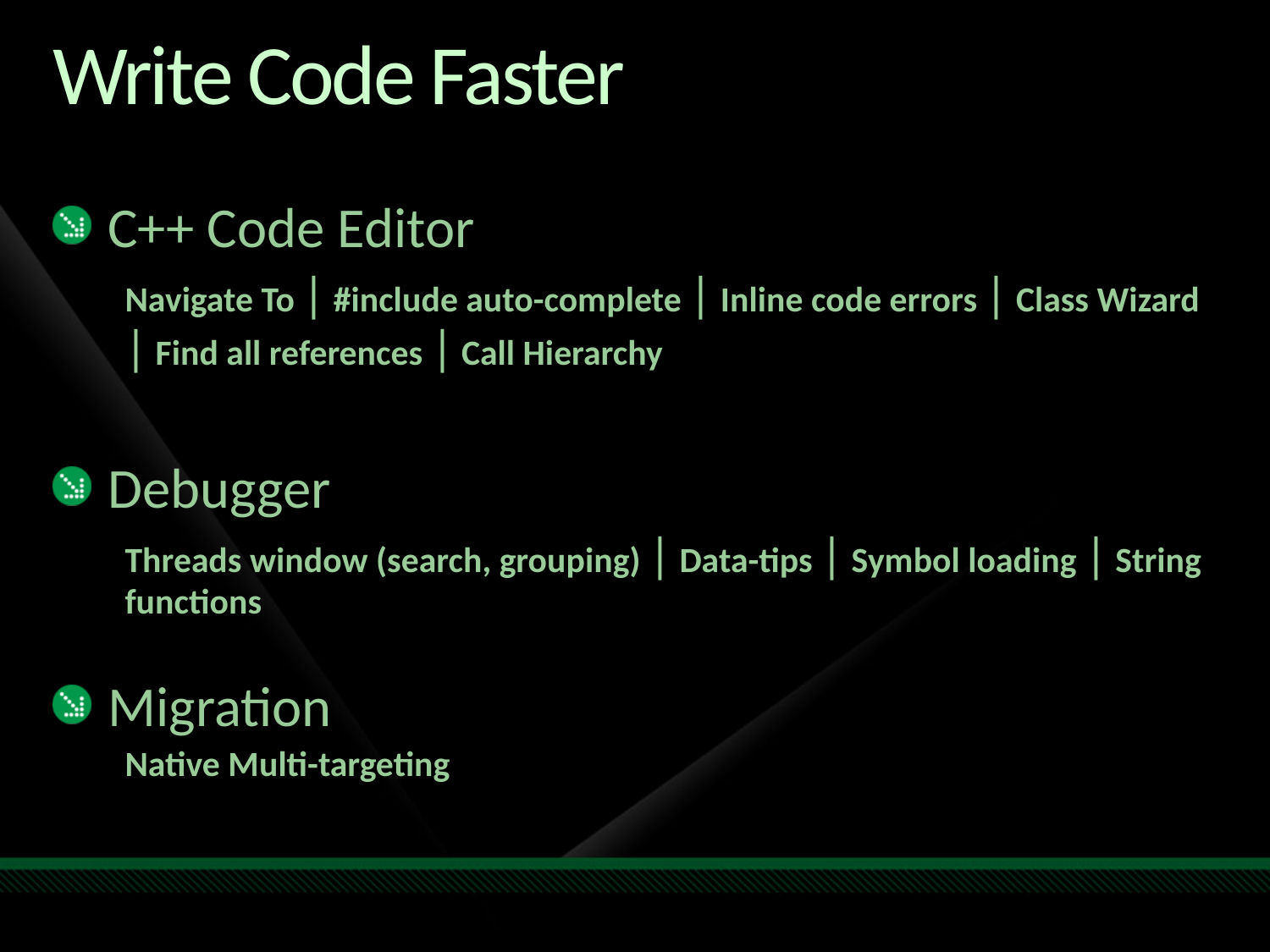

# Write Code Faster
C++ Code Editor
Navigate To | #include auto-complete | Inline code errors | Class Wizard | Find all references | Call Hierarchy

Debugger
Threads window (search, grouping) | Data-tips | Symbol loading | String functions

Migration
Native Multi-targeting